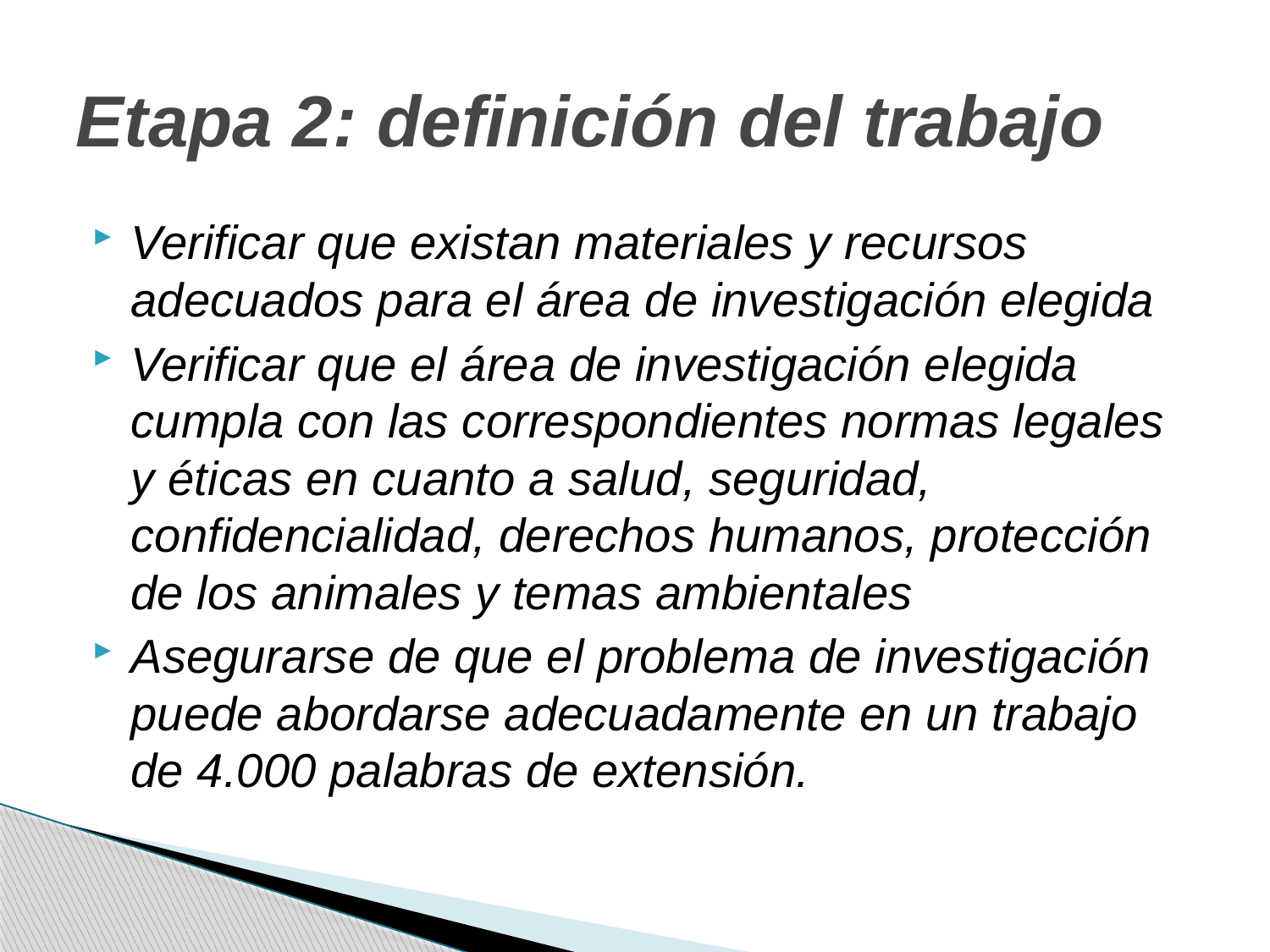

# Etapa 2: definición del trabajo
Verificar que existan materiales y recursos adecuados para el área de investigación elegida
Verificar que el área de investigación elegida cumpla con las correspondientes normas legales y éticas en cuanto a salud, seguridad, confidencialidad, derechos humanos, protección de los animales y temas ambientales
Asegurarse de que el problema de investigación puede abordarse adecuadamente en un trabajo de 4.000 palabras de extensión.